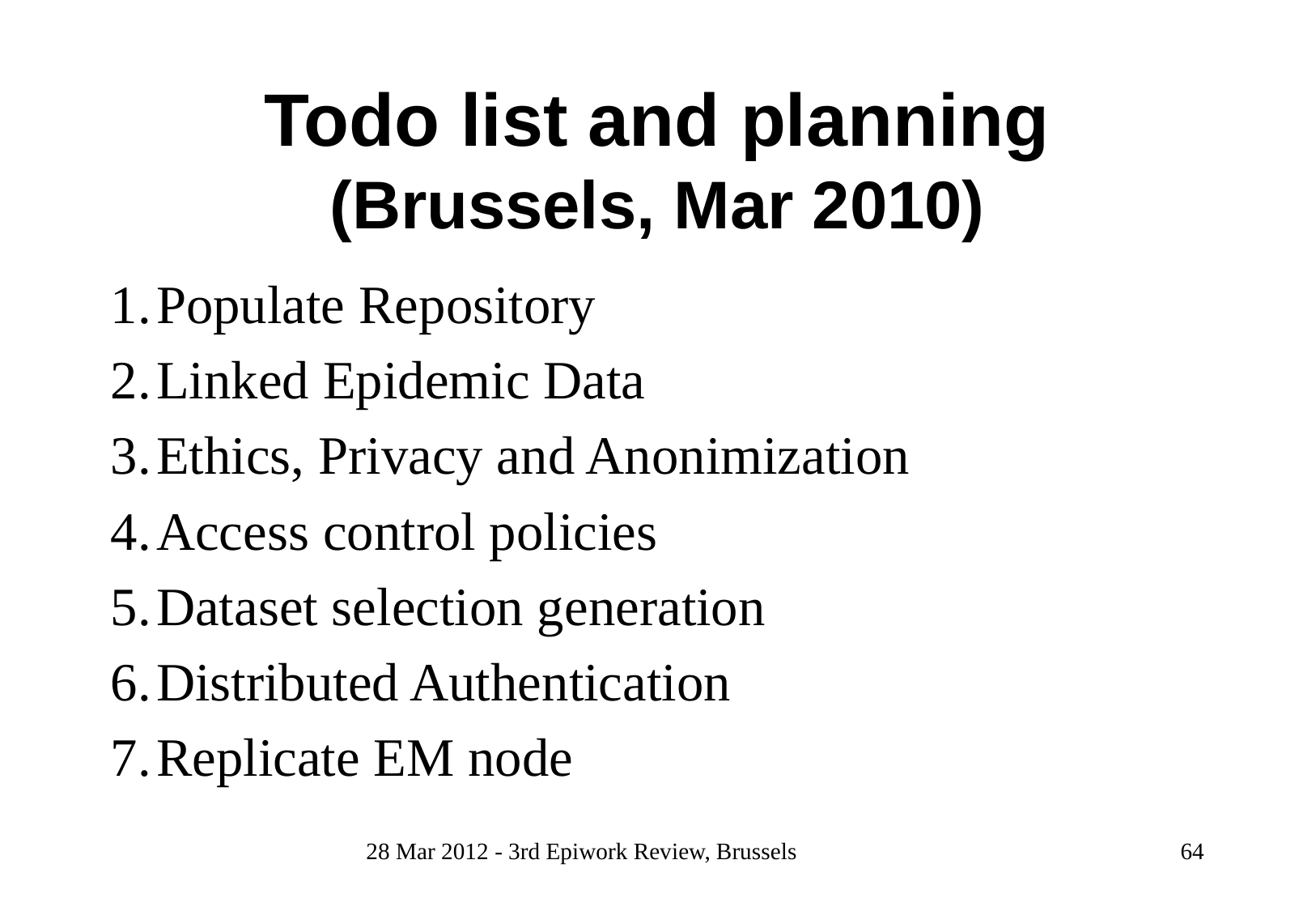

# Todo list and planning (Brussels, Mar 2010)
Populate Repository
Linked Epidemic Data
Ethics, Privacy and Anonimization
Access control policies
Dataset selection generation
Distributed Authentication
Replicate EM node

28 Mar 2012 - 3rd Epiwork Review, Brussels
64